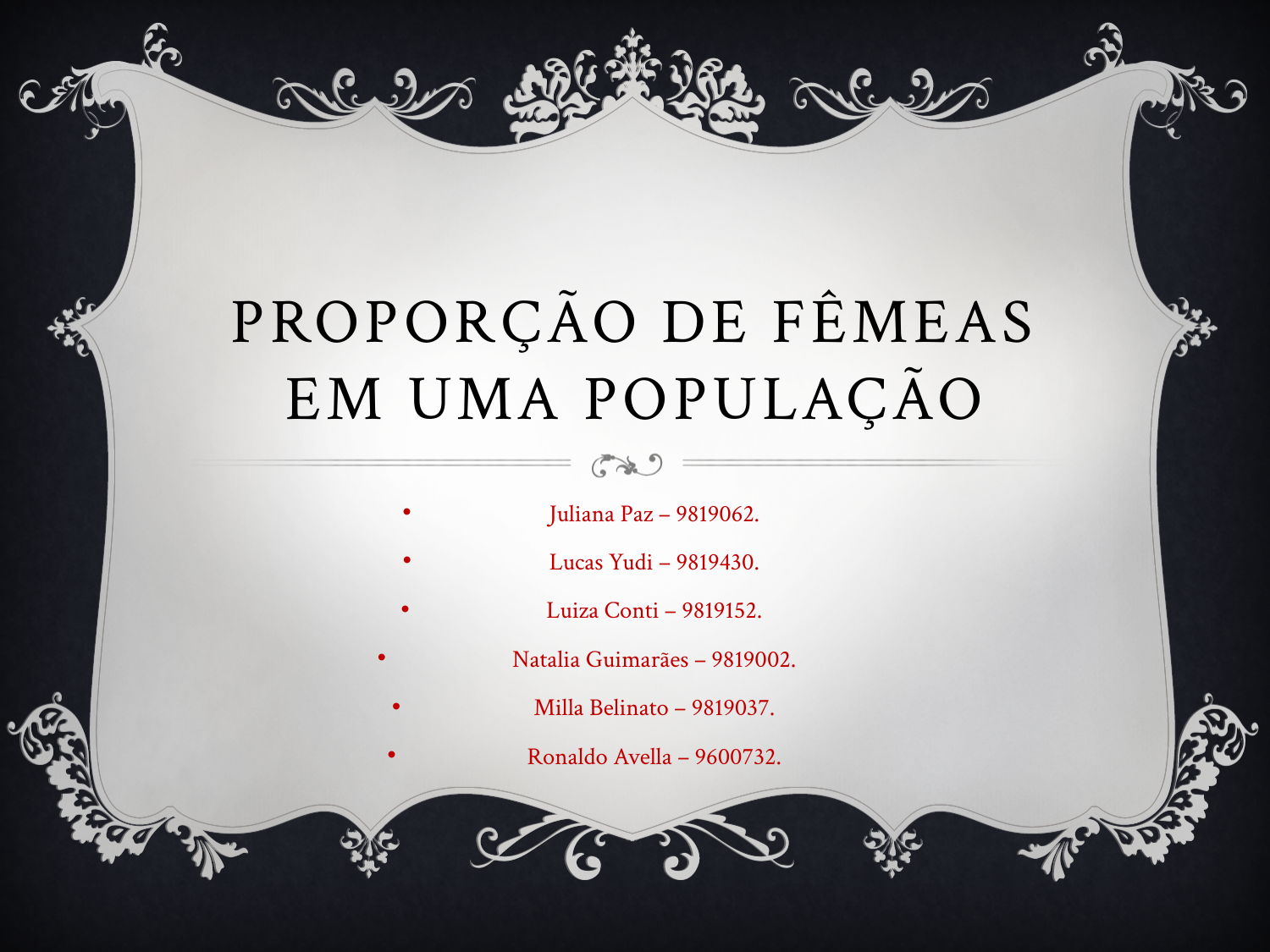

# Proporção de Fêmeas em uma População
Juliana Paz – 9819062.
Lucas Yudi – 9819430.
Luiza Conti – 9819152.
Natalia Guimarães – 9819002.
Milla Belinato – 9819037.
Ronaldo Avella – 9600732.